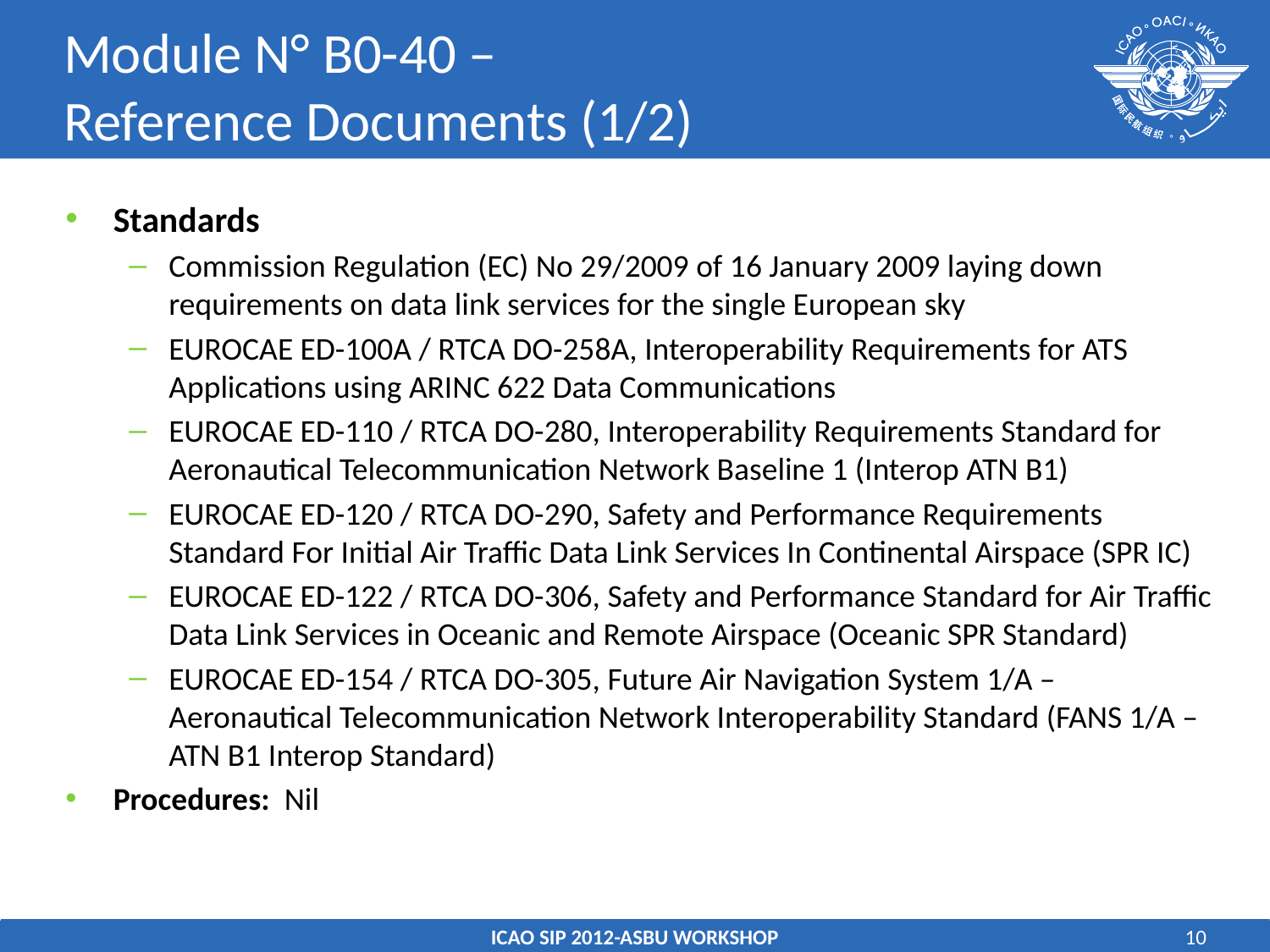

# Module N° B0-40 – Reference Documents (1/2)
Standards
Commission Regulation (EC) No 29/2009 of 16 January 2009 laying down requirements on data link services for the single European sky
EUROCAE ED-100A / RTCA DO-258A, Interoperability Requirements for ATS Applications using ARINC 622 Data Communications
EUROCAE ED-110 / RTCA DO-280, Interoperability Requirements Standard for Aeronautical Telecommunication Network Baseline 1 (Interop ATN B1)
EUROCAE ED-120 / RTCA DO-290, Safety and Performance Requirements Standard For Initial Air Traffic Data Link Services In Continental Airspace (SPR IC)
EUROCAE ED-122 / RTCA DO-306, Safety and Performance Standard for Air Traffic Data Link Services in Oceanic and Remote Airspace (Oceanic SPR Standard)
EUROCAE ED-154 / RTCA DO-305, Future Air Navigation System 1/A – Aeronautical Telecommunication Network Interoperability Standard (FANS 1/A – ATN B1 Interop Standard)
Procedures:  Nil

ICAO SIP 2012-ASBU WORKSHOP
10